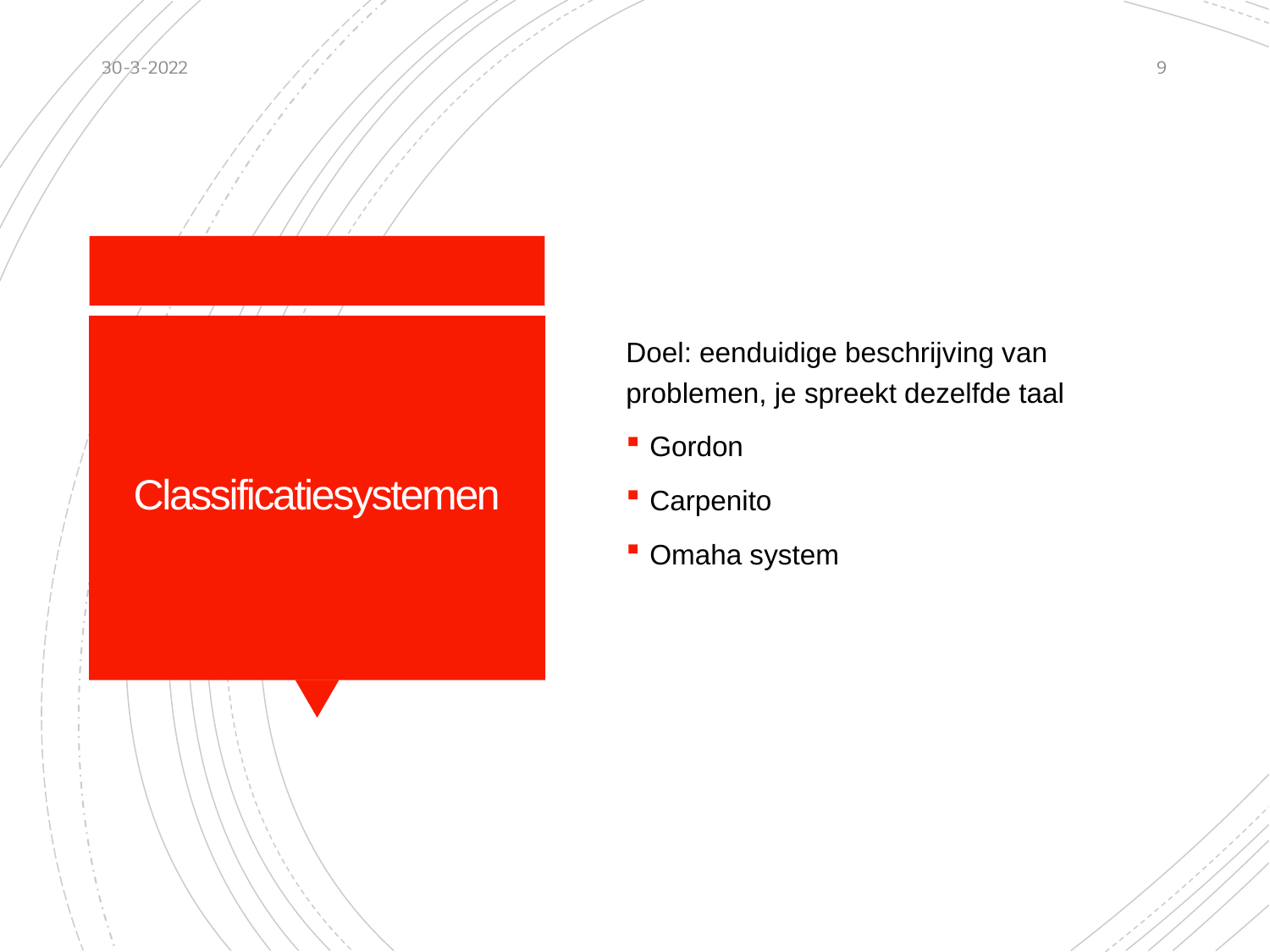

30-3-2022
9
Doel: eenduidige beschrijving van problemen, je spreekt dezelfde taal
Gordon
Carpenito
Omaha system

# Classificatiesystemen